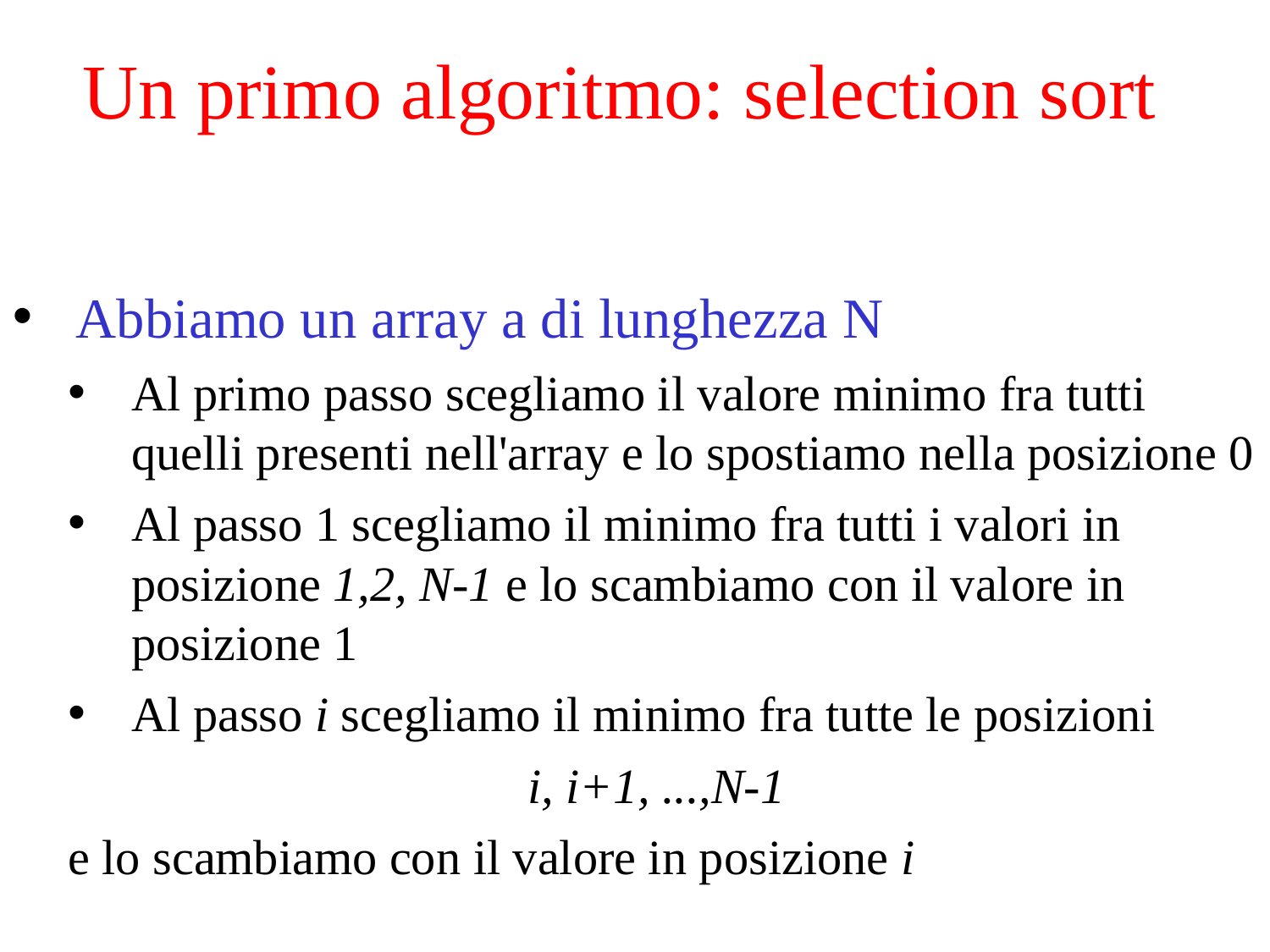

# Un primo algoritmo: selection sort
Abbiamo un array a di lunghezza N
Al primo passo scegliamo il valore minimo fra tutti quelli presenti nell'array e lo spostiamo nella posizione 0
Al passo 1 scegliamo il minimo fra tutti i valori in posizione 1,2, N-1 e lo scambiamo con il valore in posizione 1
Al passo i scegliamo il minimo fra tutte le posizioni
i, i+1, ...,N-1
e lo scambiamo con il valore in posizione i